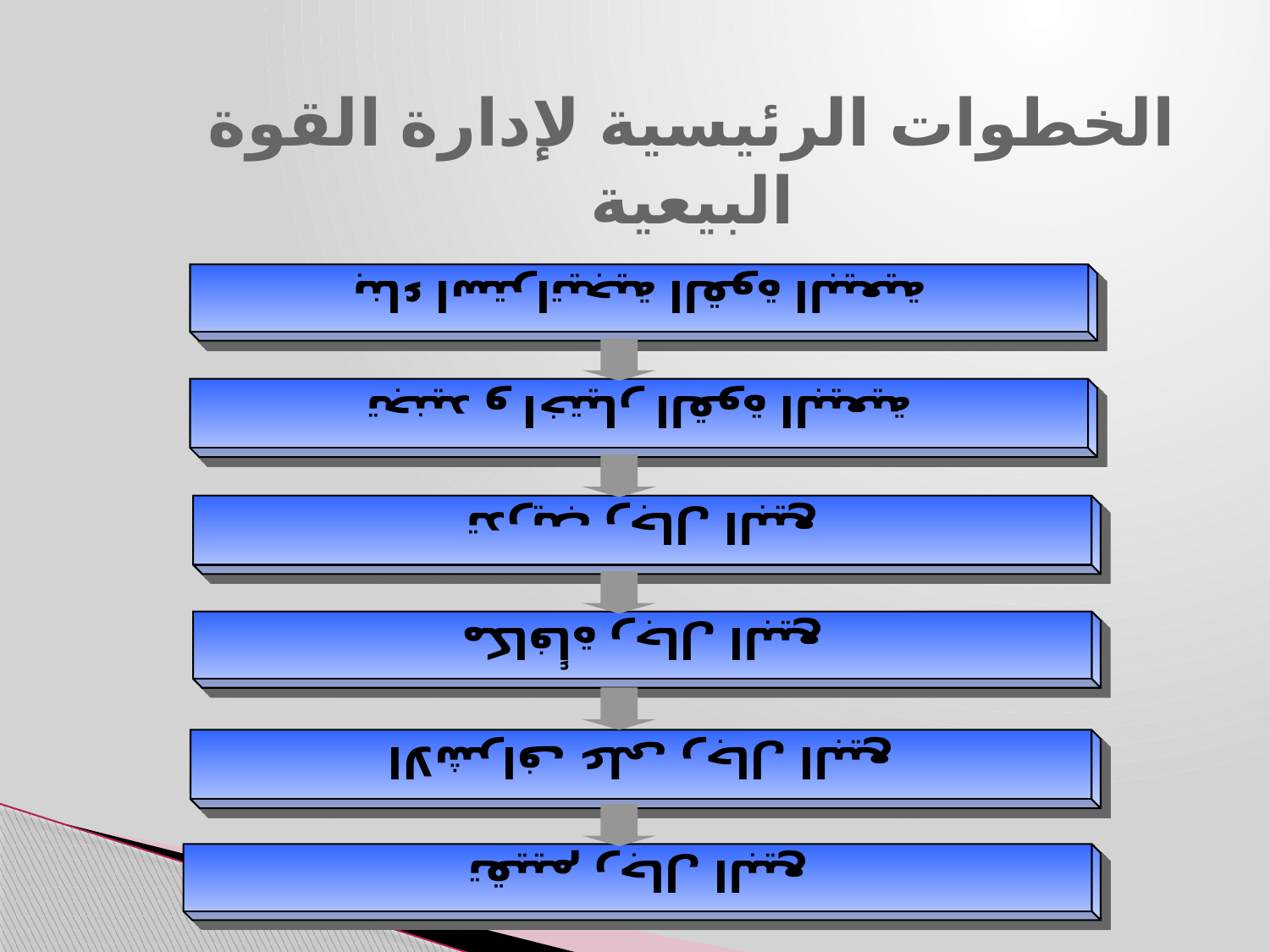

بناء استراتيجية القوة البيعية
تجنيد و اختيار القوة البيعية
# الخطوات الرئيسية لإدارة القوة البيعية
تدريب رجال البيع
مكافأة رجال البيع
الاشراف على رجال البيع

تقييم رجال البيع